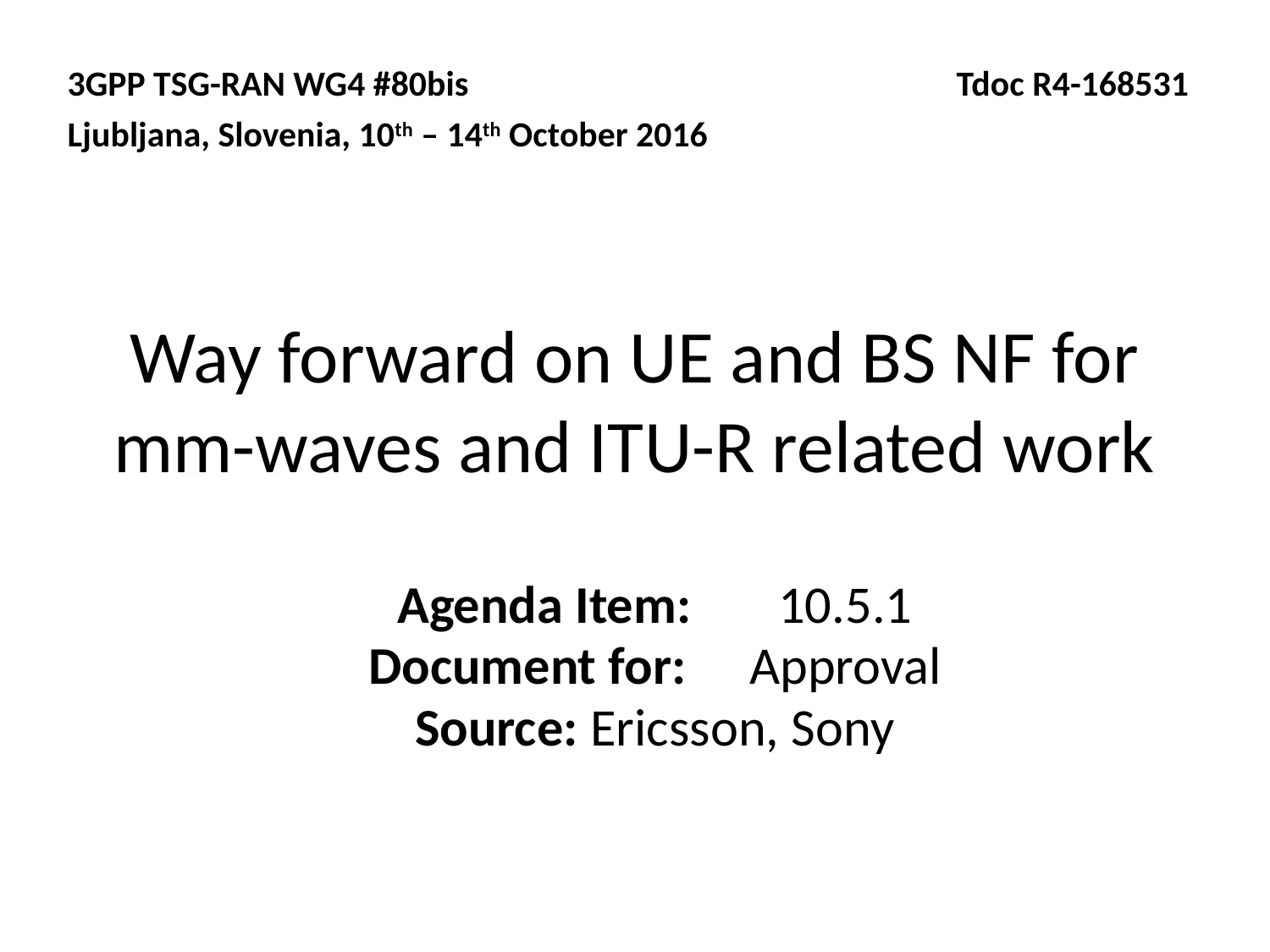

3GPP TSG-RAN WG4 #80bis				Tdoc R4-168531
Ljubljana, Slovenia, 10th – 14th October 2016
# Way forward on UE and BS NF for mm-waves and ITU-R related work
Agenda Item:	10.5.1
Document for:	Approval
Source: Ericsson, Sony